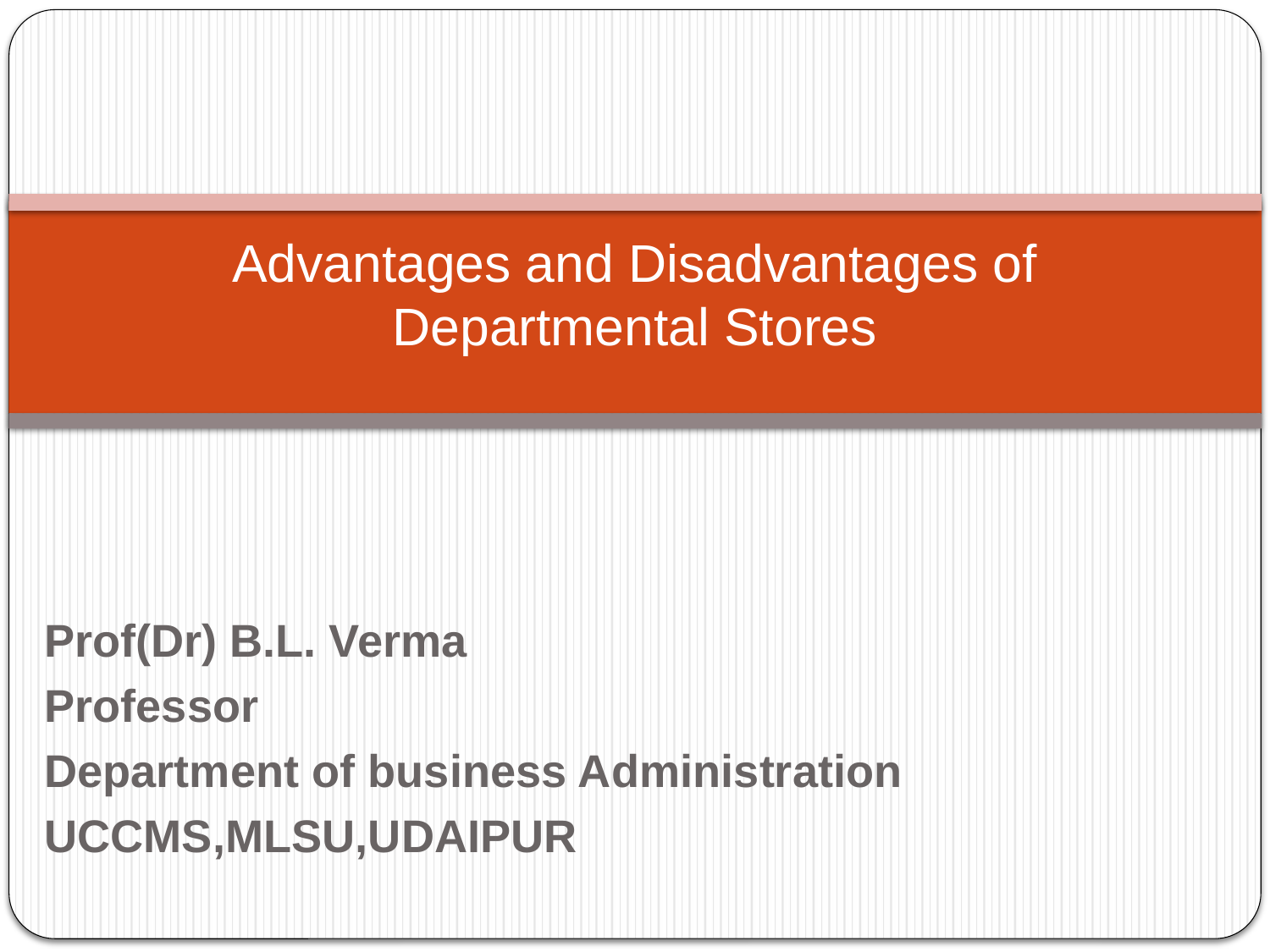

# Advantages and Disadvantages of Departmental Stores

Prof(Dr) B.L. Verma
Professor
Department of business Administration
UCCMS,MLSU,UDAIPUR